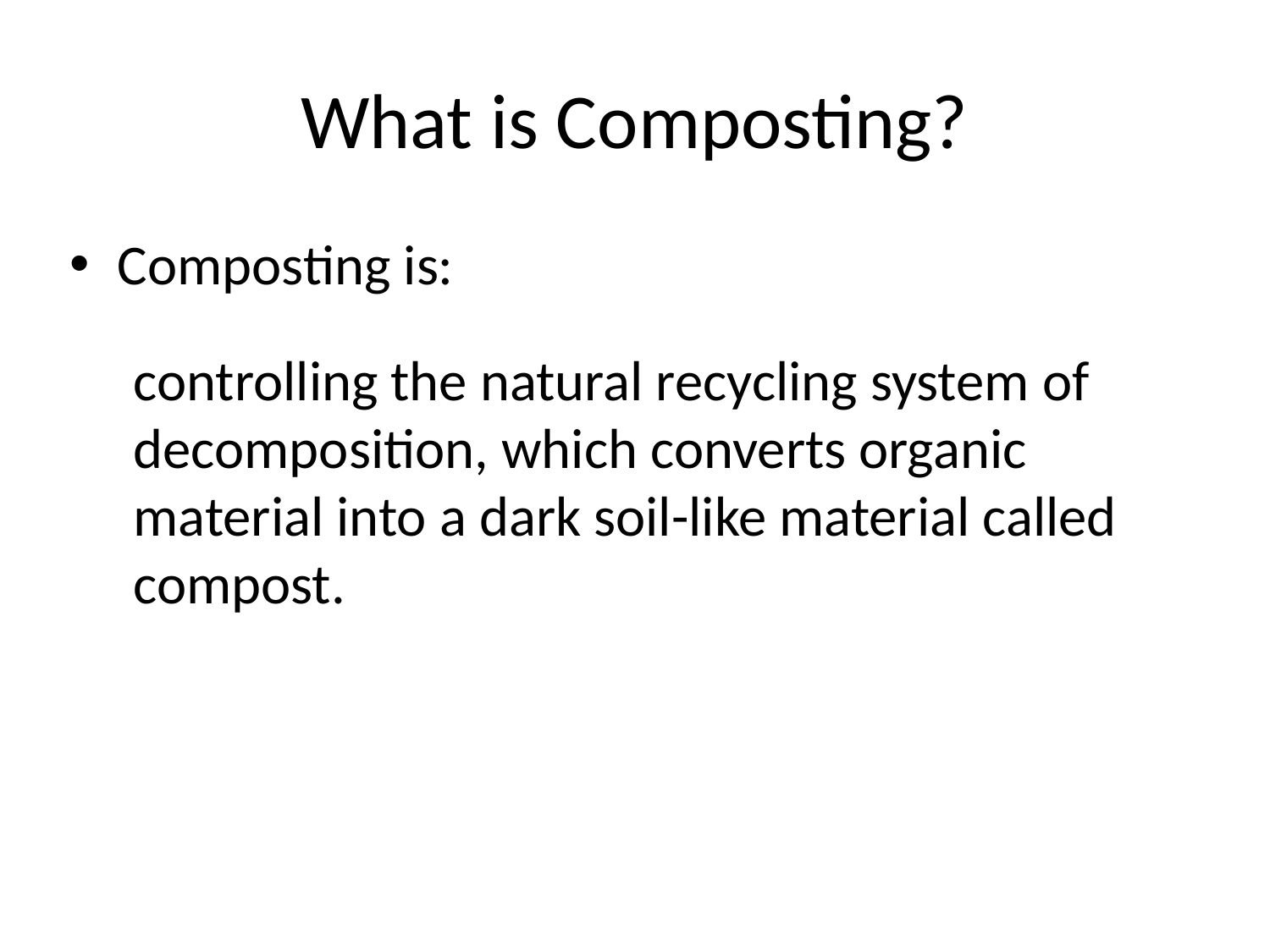

# What is Composting?
Composting is:
controlling the natural recycling system of decomposition, which converts organic material into a dark soil-like material called compost.